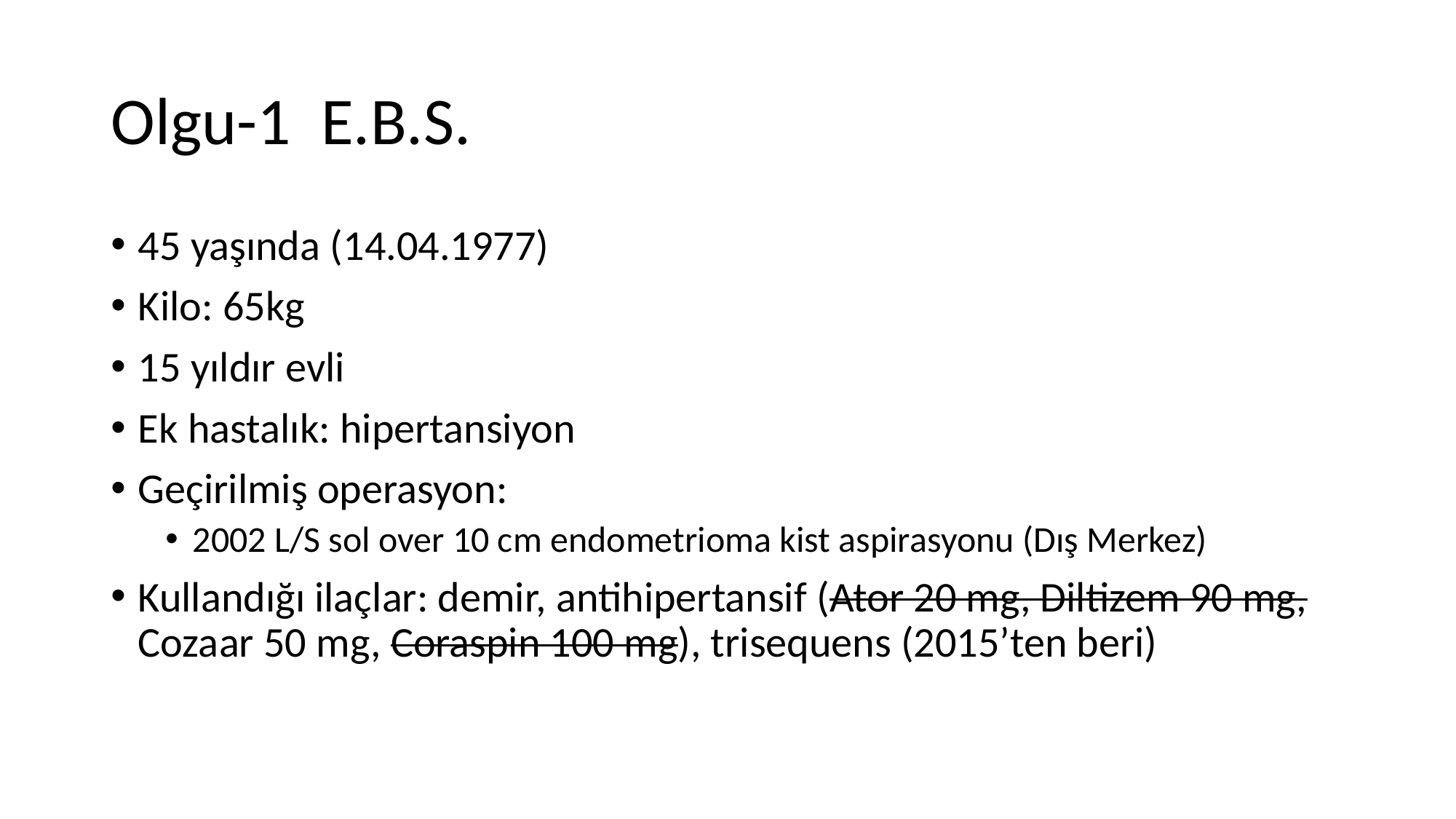

# Olgu-1  E.B.S.
45 yaşında (14.04.1977)
Kilo: 65kg
15 yıldır evli
Ek hastalık: hipertansiyon
Geçirilmiş operasyon:
2002 L/S sol over 10 cm endometrioma kist aspirasyonu (Dış Merkez)
Kullandığı ilaçlar: demir, antihipertansif (Ator 20 mg, Diltizem 90 mg, Cozaar 50 mg, Coraspin 100 mg), trisequens (2015’ten beri)